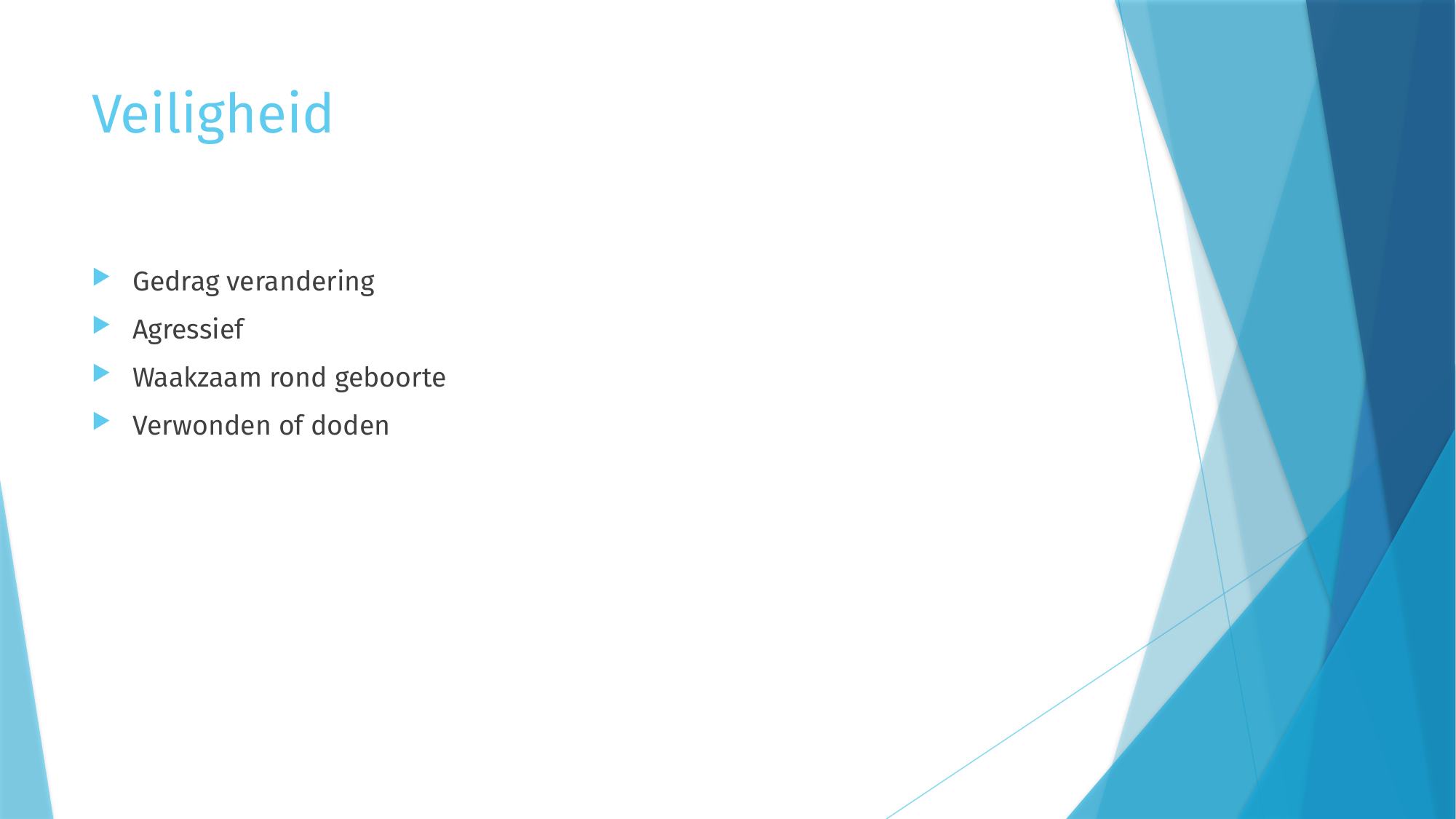

# Veiligheid
Gedrag verandering
Agressief
Waakzaam rond geboorte
Verwonden of doden